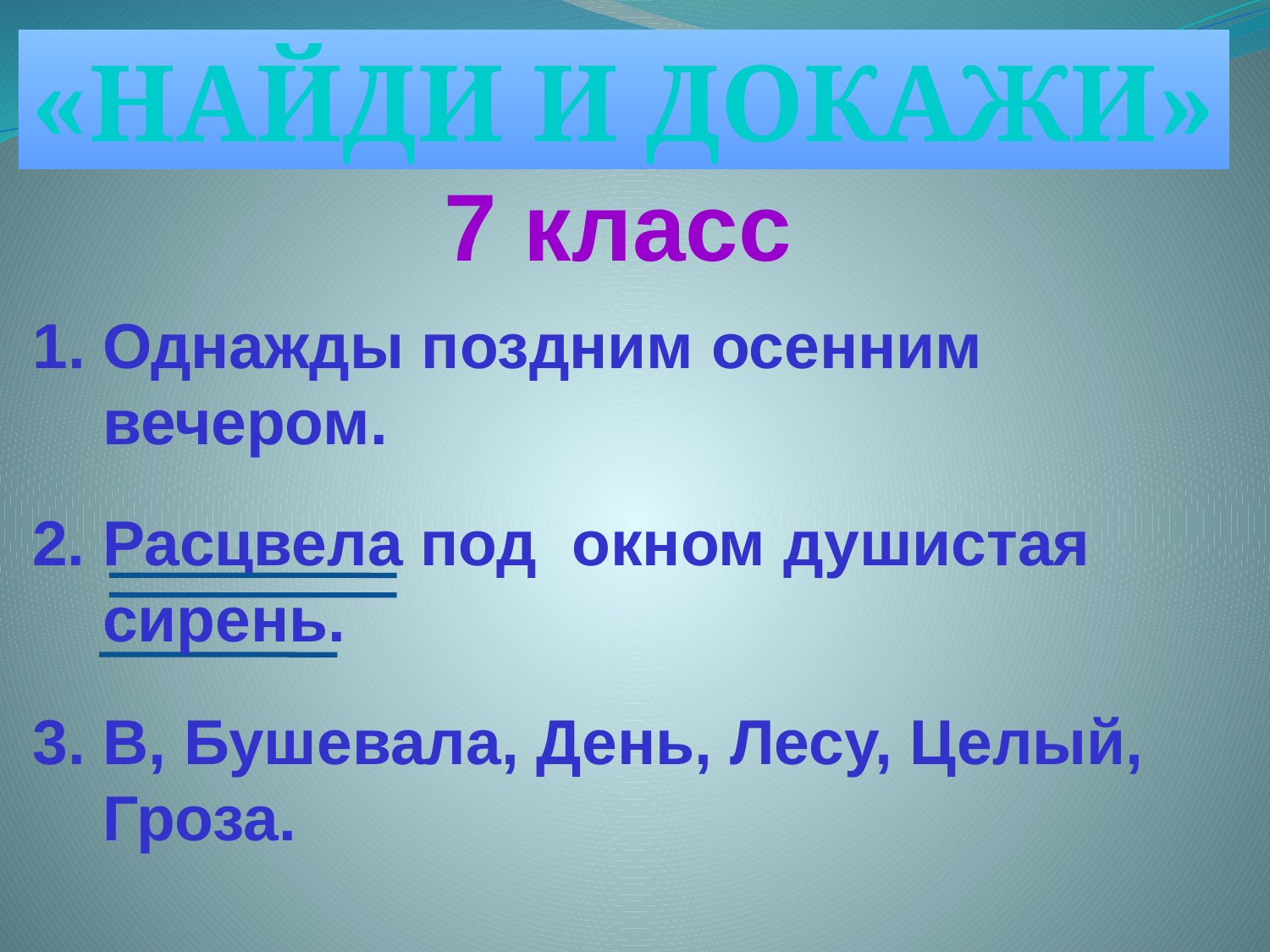

«Найди и докажи»
7 класс

 Однажды поздним осенним
    вечером.
2. Расцвела под  окном душистая
    сирень.
3. В, Бушевала, День, Лесу, Целый,
    Гроза.